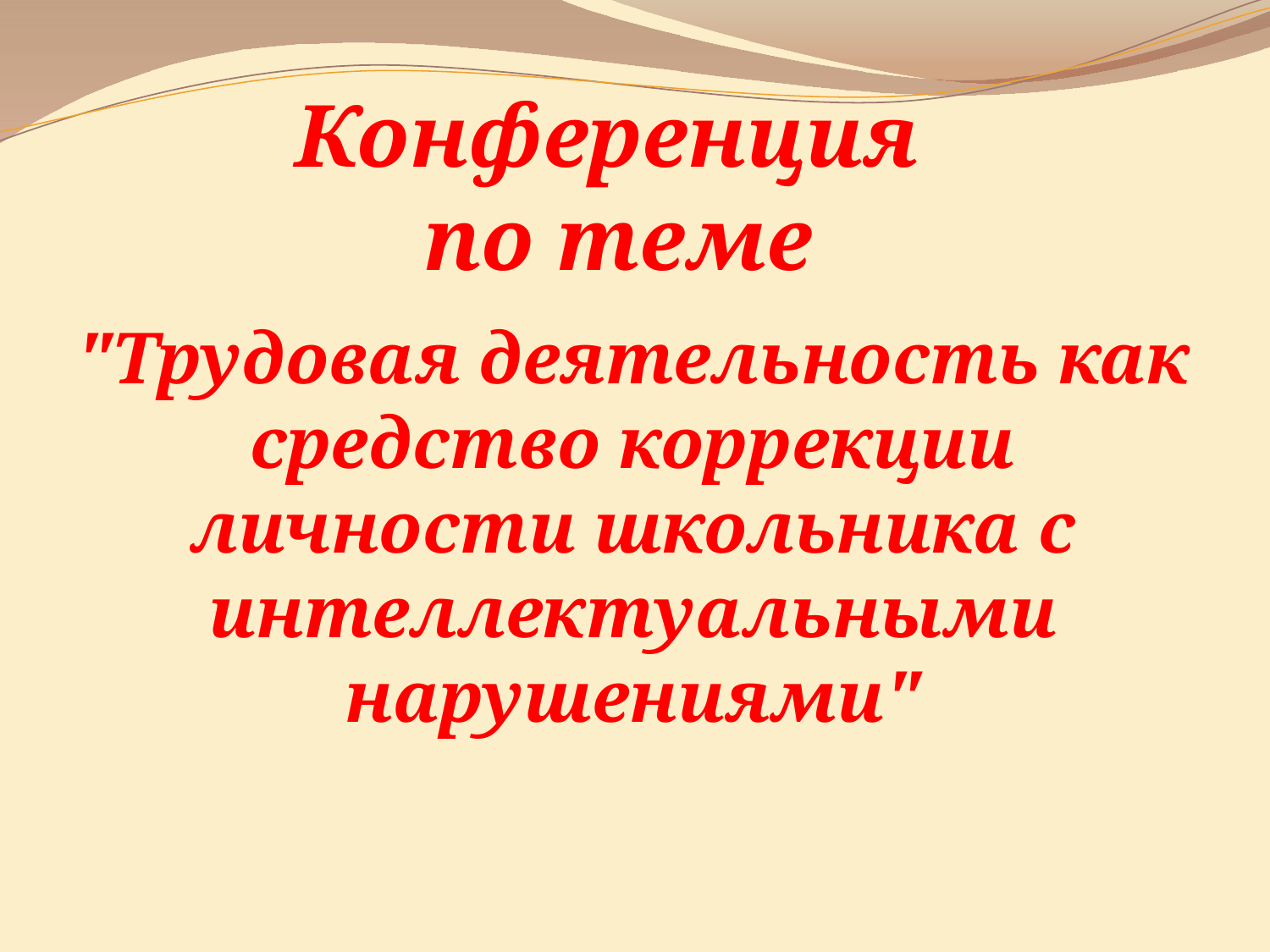

# Конференция по теме
"Трудовая деятельность как средство коррекции личности школьника с интеллектуальными нарушениями"